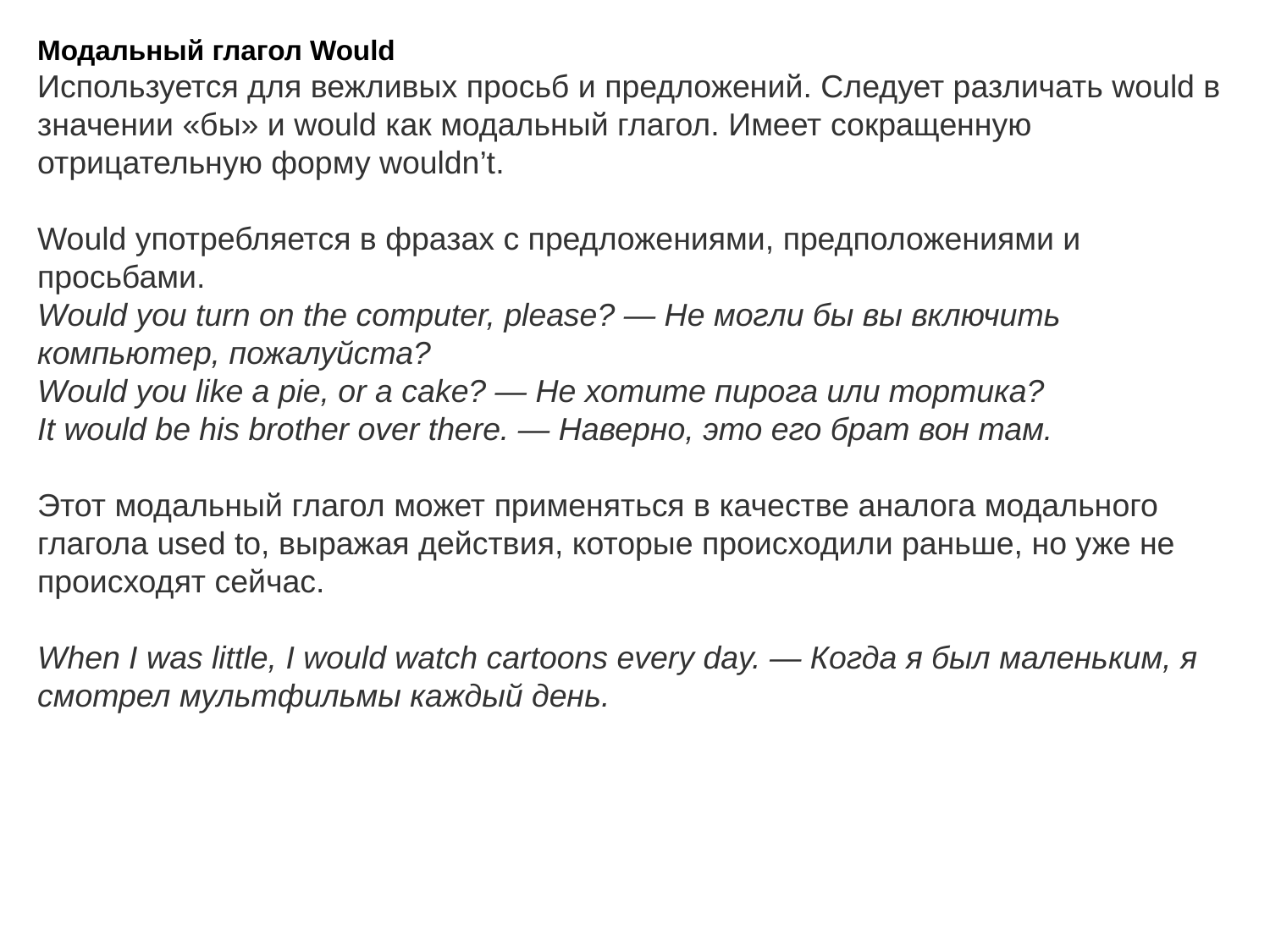

Модальный глагол Would
Используется для вежливых просьб и предложений. Следует различать would в значении «бы» и would как модальный глагол. Имеет сокращенную отрицательную форму wouldn’t.

Would употребляется в фразах с предложениями, предположениями и просьбами.
Would you turn on the computer, please? — Не могли бы вы включить компьютер, пожалуйста?
Would you like a pie, or a cake? — Не хотите пирога или тортика?
It would be his brother over there. — Наверно, это его брат вон там.

Этот модальный глагол может применяться в качестве аналога модального глагола used to, выражая действия, которые происходили раньше, но уже не происходят сейчас.

When I was little, I would watch cartoons every day. — Когда я был маленьким, я смотрел мультфильмы каждый день.